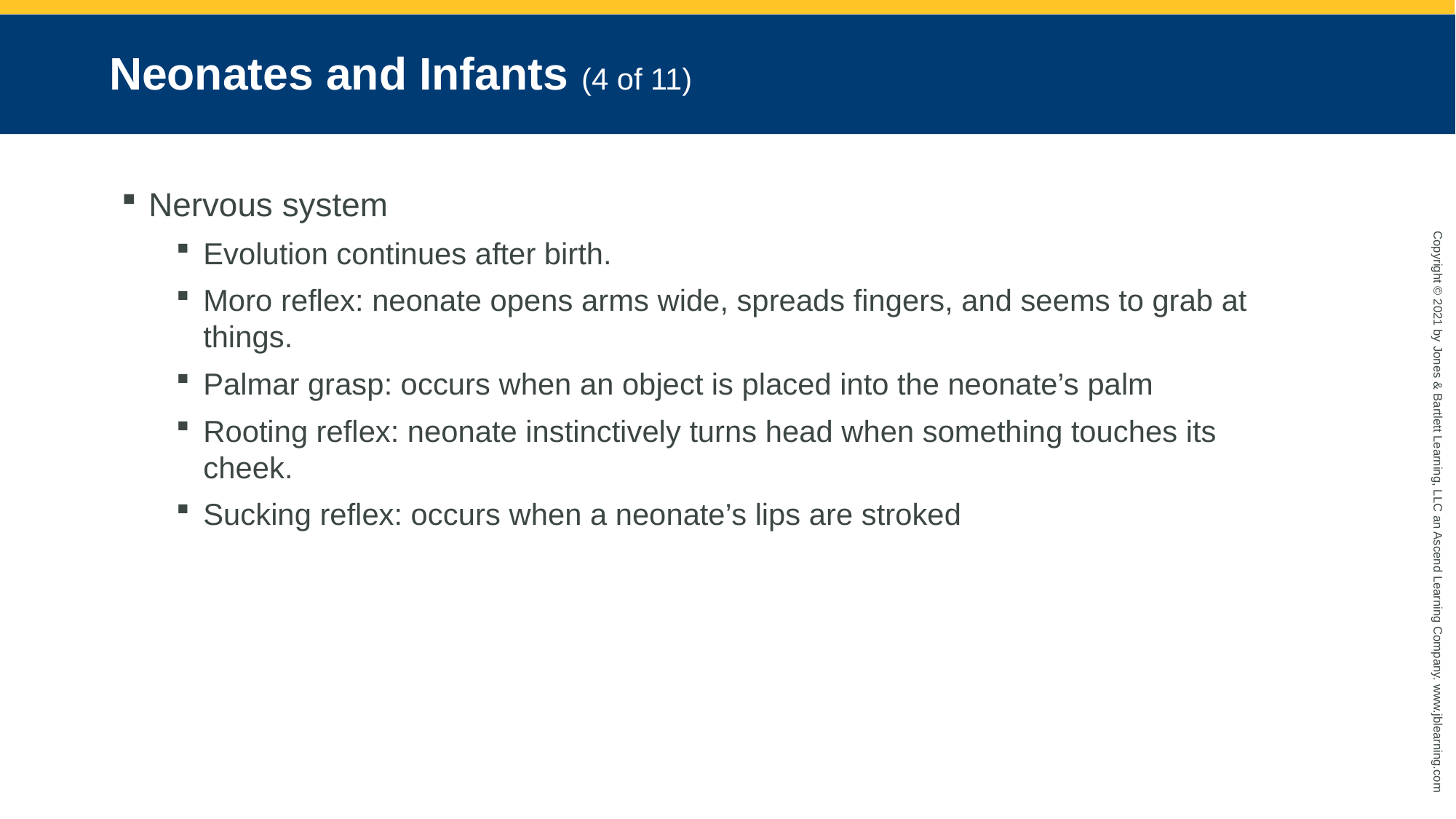

# Neonates and Infants (4 of 11)
Nervous system
Evolution continues after birth.
Moro reflex: neonate opens arms wide, spreads fingers, and seems to grab at things.
Palmar grasp: occurs when an object is placed into the neonate’s palm
Rooting reflex: neonate instinctively turns head when something touches its cheek.
Sucking reflex: occurs when a neonate’s lips are stroked